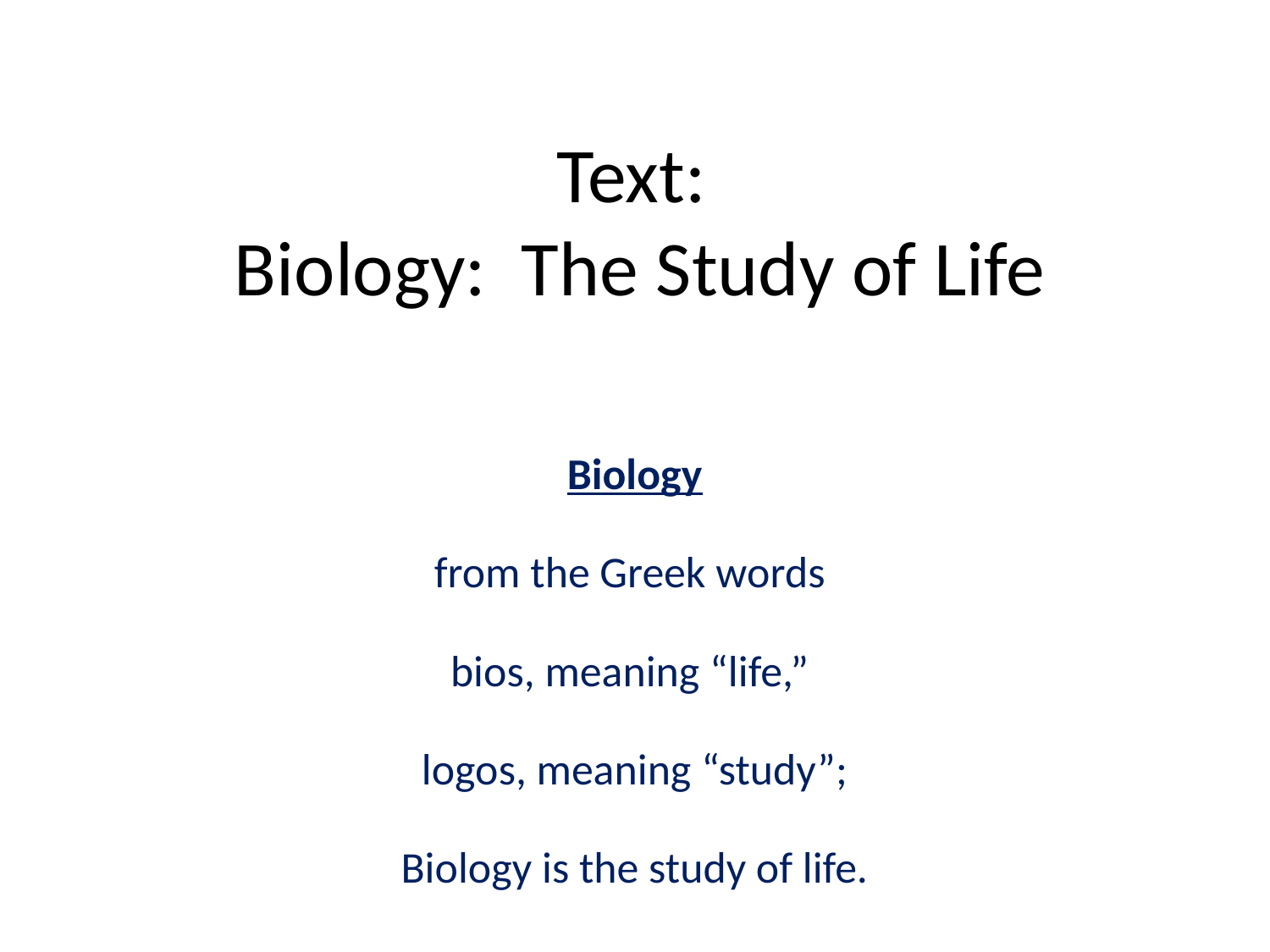

# Text: Biology:  The Study of Life
Biology
from the Greek words
bios, meaning “life,”
 logos, meaning “study”;
Biology is the study of life.